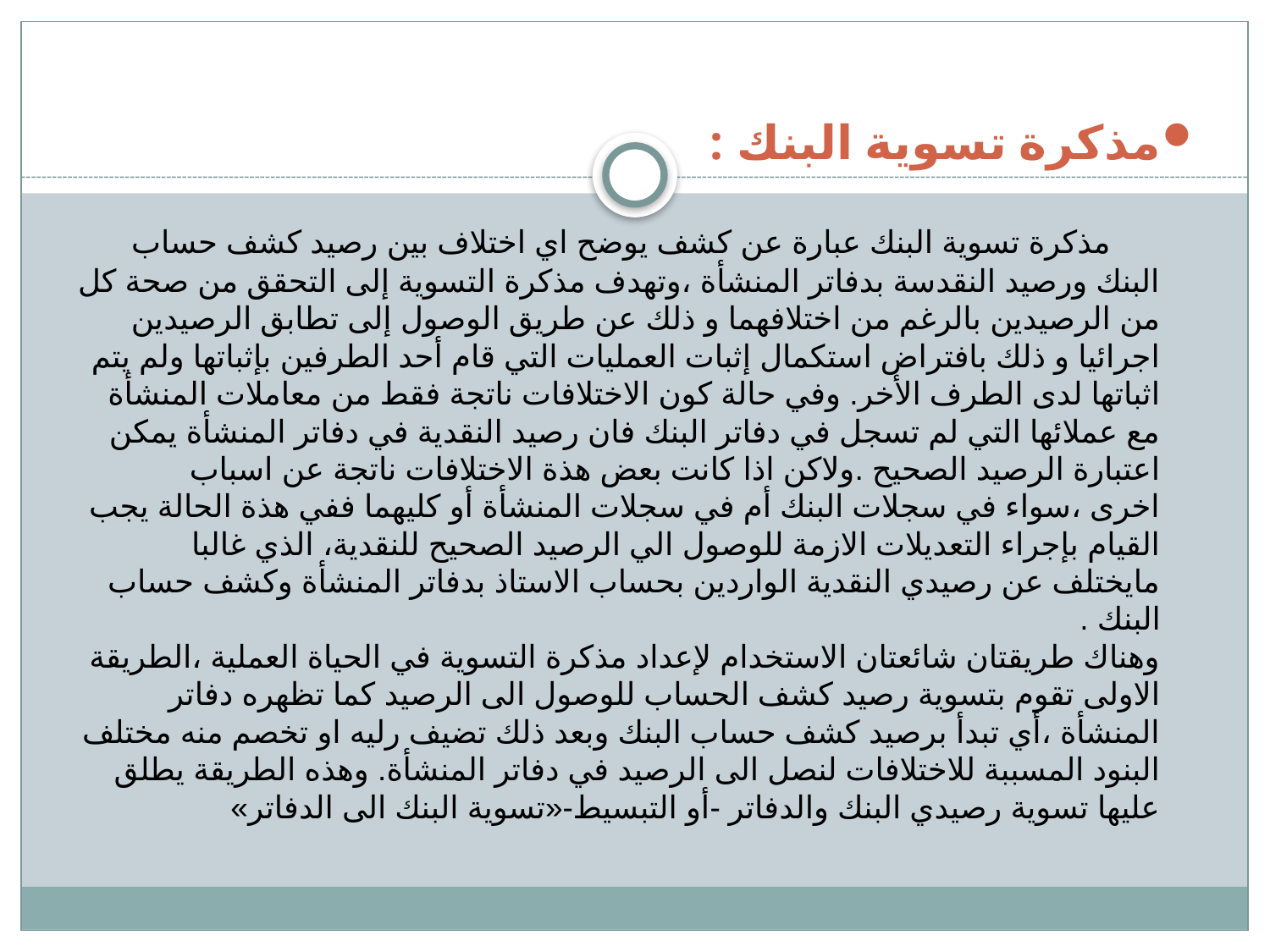

مذكرة تسوية البنك :
     مذكرة تسوية البنك عبارة عن كشف يوضح اي اختلاف بين رصيد كشف حساب البنك ورصيد النقدسة بدفاتر المنشأة ،وتهدف مذكرة التسوية إلى التحقق من صحة كل من الرصيدين بالرغم من اختلافهما و ذلك عن طريق الوصول إلى تطابق الرصيدين اجرائيا و ذلك بافتراض استكمال إثبات العمليات التي قام أحد الطرفين بإثباتها ولم يتم اثباتها لدى الطرف الأخر. وفي حالة كون الاختلافات ناتجة فقط من معاملات المنشأة مع عملائها التي لم تسجل في دفاتر البنك فان رصيد النقدية في دفاتر المنشأة يمكن اعتبارة الرصيد الصحيح .ولاكن اذا كانت بعض هذة الاختلافات ناتجة عن اسباب اخرى ،سواء في سجلات البنك أم في سجلات المنشأة أو كليهما ففي هذة الحالة يجب القيام بإجراء التعديلات الازمة للوصول الي الرصيد الصحيح للنقدية، الذي غالبا مايختلف عن رصيدي النقدية الواردين بحساب الاستاذ بدفاتر المنشأة وكشف حساب البنك . 
وهناك طريقتان شائعتان الاستخدام لإعداد مذكرة التسوية في الحياة العملية ،الطريقة الاولى تقوم بتسوية رصيد كشف الحساب للوصول الى الرصيد كما تظهره دفاتر المنشأة ،أي تبدأ برصيد كشف حساب البنك وبعد ذلك تضيف رليه او تخصم منه مختلف البنود المسببة للاختلافات لنصل الى الرصيد في دفاتر المنشأة. وهذه الطريقة يطلق عليها تسوية رصيدي البنك والدفاتر -أو التبسيط-«تسوية البنك الى الدفاتر»